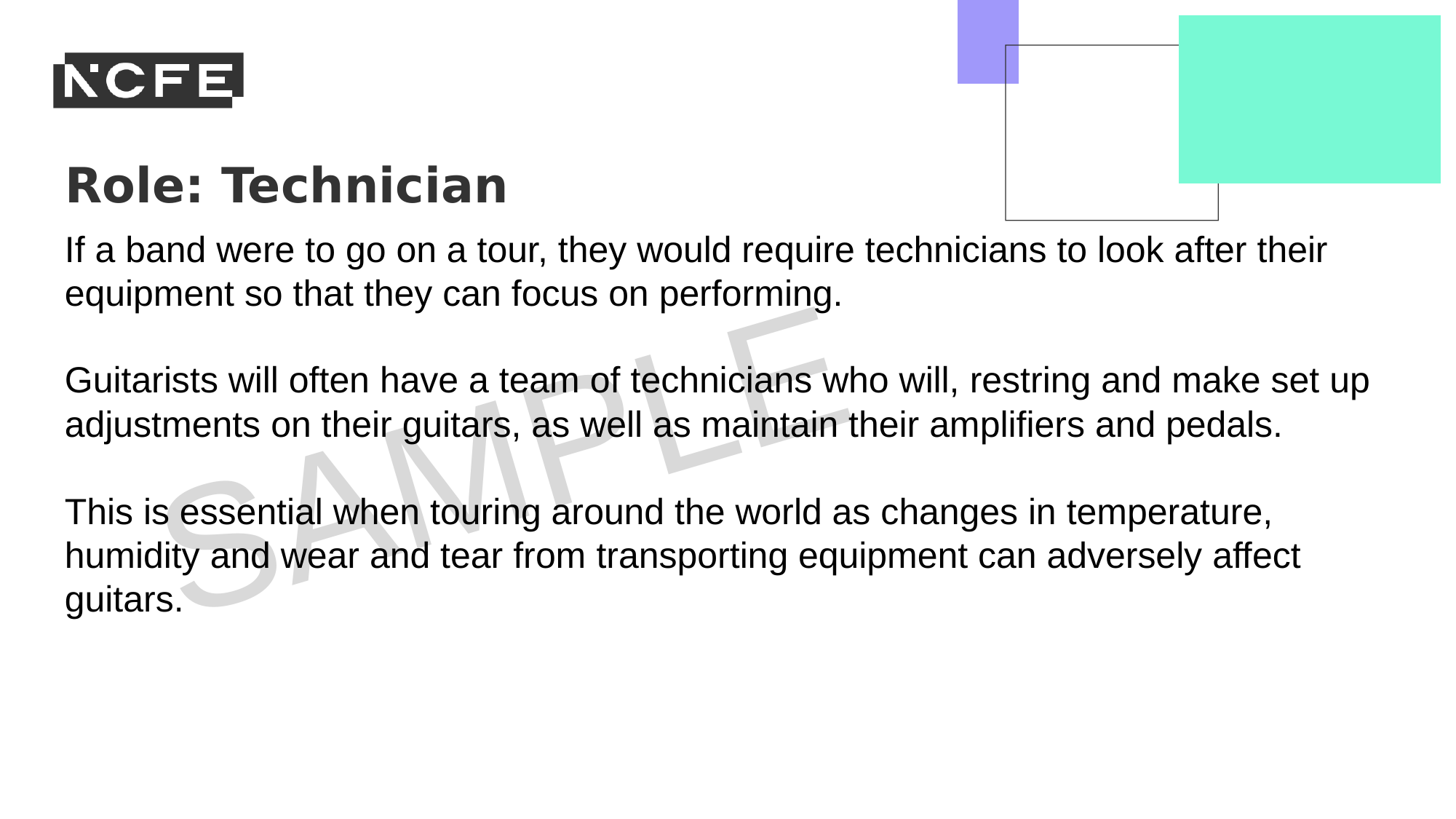

Role: Technician
If a band were to go on a tour, they would require technicians to look after their equipment so that they can focus on performing.

Guitarists will often have a team of technicians who will, restring and make set up adjustments on their guitars, as well as maintain their amplifiers and pedals.

This is essential when touring around the world as changes in temperature, humidity and wear and tear from transporting equipment can adversely affect guitars.